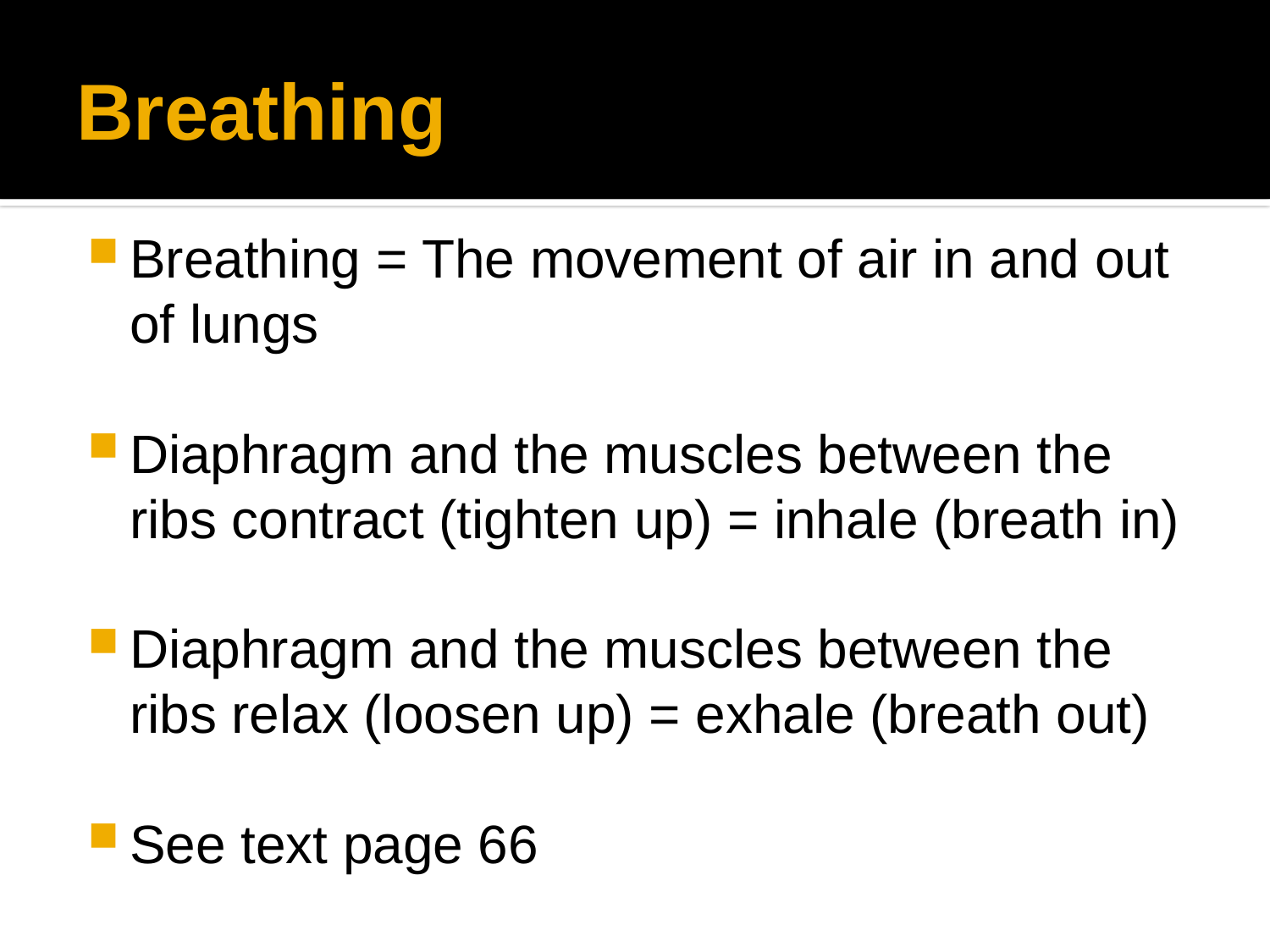

# Breathing
Breathing = The movement of air in and out of lungs

Diaphragm and the muscles between the ribs contract (tighten up) = inhale (breath in)

Diaphragm and the muscles between the ribs relax (loosen up) = exhale (breath out)

See text page 66